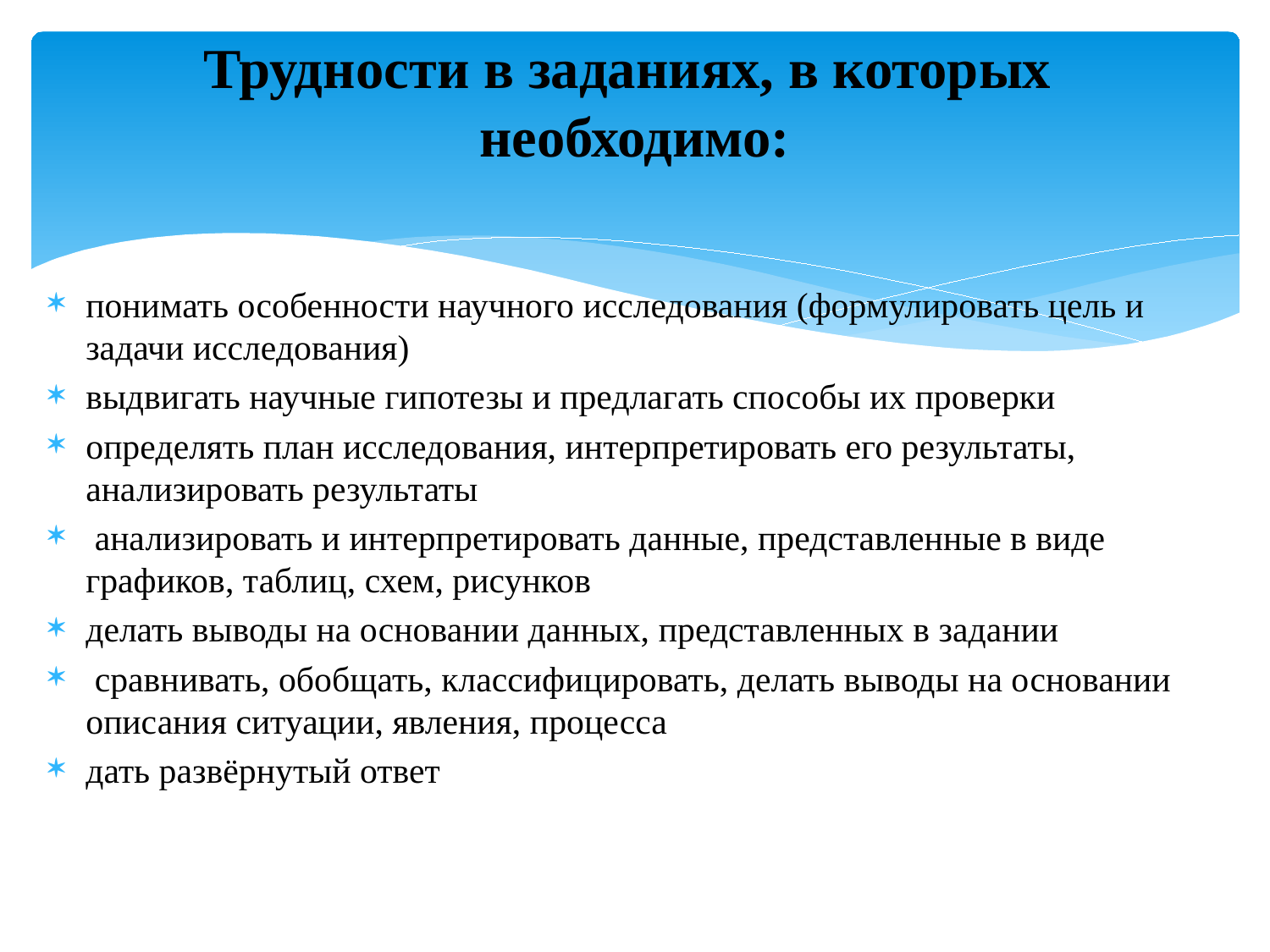

# Трудности в заданиях, в которых  необходимо:
понимать особенности научного исследования (формулировать цель и задачи исследования)
выдвигать научные гипотезы и предлагать способы их проверки
определять план исследования, интерпретировать его результаты, анализировать результаты
 анализировать и интерпретировать данные, представленные в виде графиков, таблиц, схем, рисунков
делать выводы на основании данных, представленных в задании
 сравнивать, обобщать, классифицировать, делать выводы на основании описания ситуации, явления, процесса
дать развёрнутый ответ